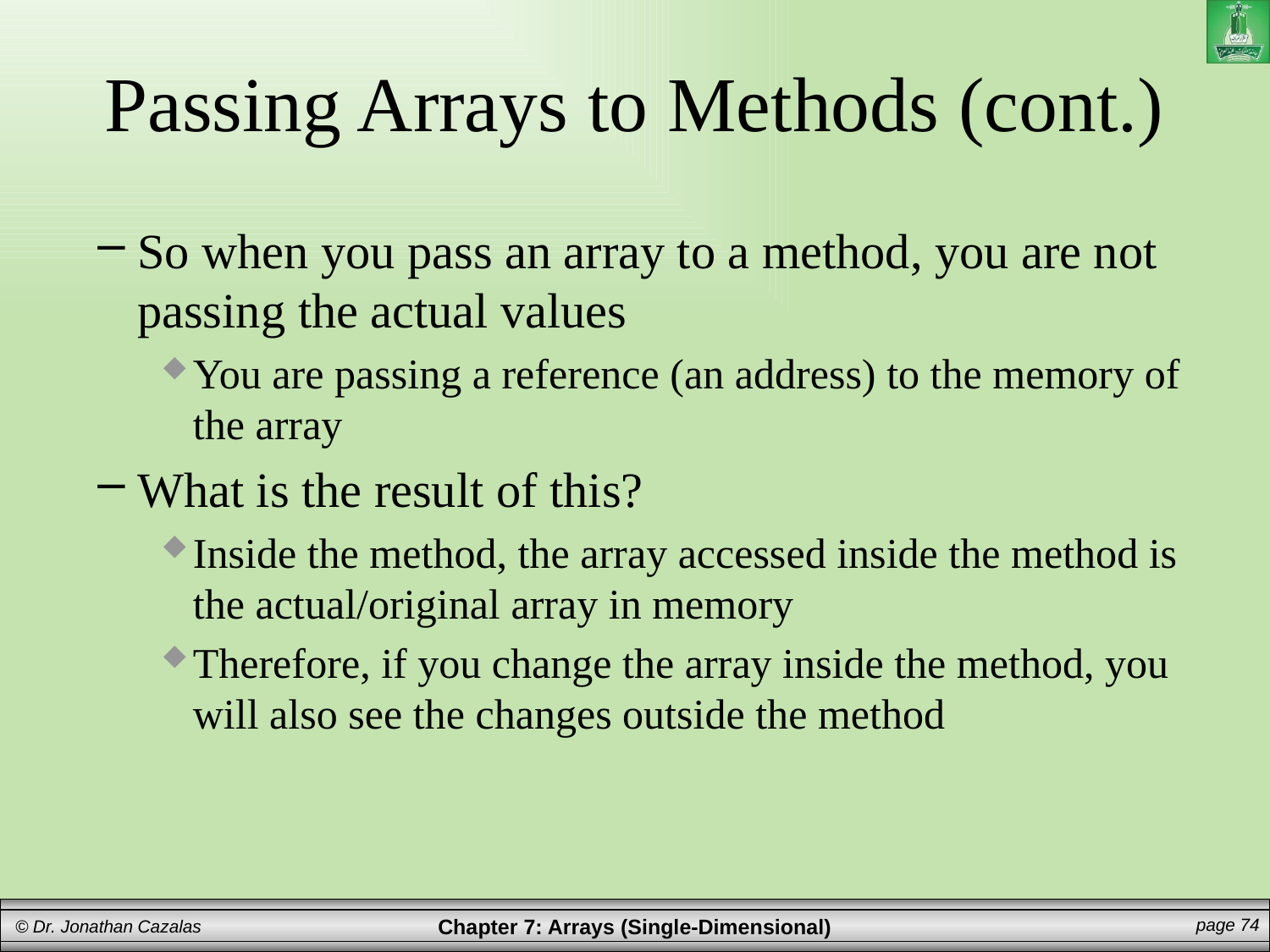

# Passing Arrays to Methods (cont.)
So when you pass an array to a method, you are not passing the actual values
You are passing a reference (an address) to the memory of the array
What is the result of this?
Inside the method, the array accessed inside the method is the actual/original array in memory
Therefore, if you change the array inside the method, you will also see the changes outside the method